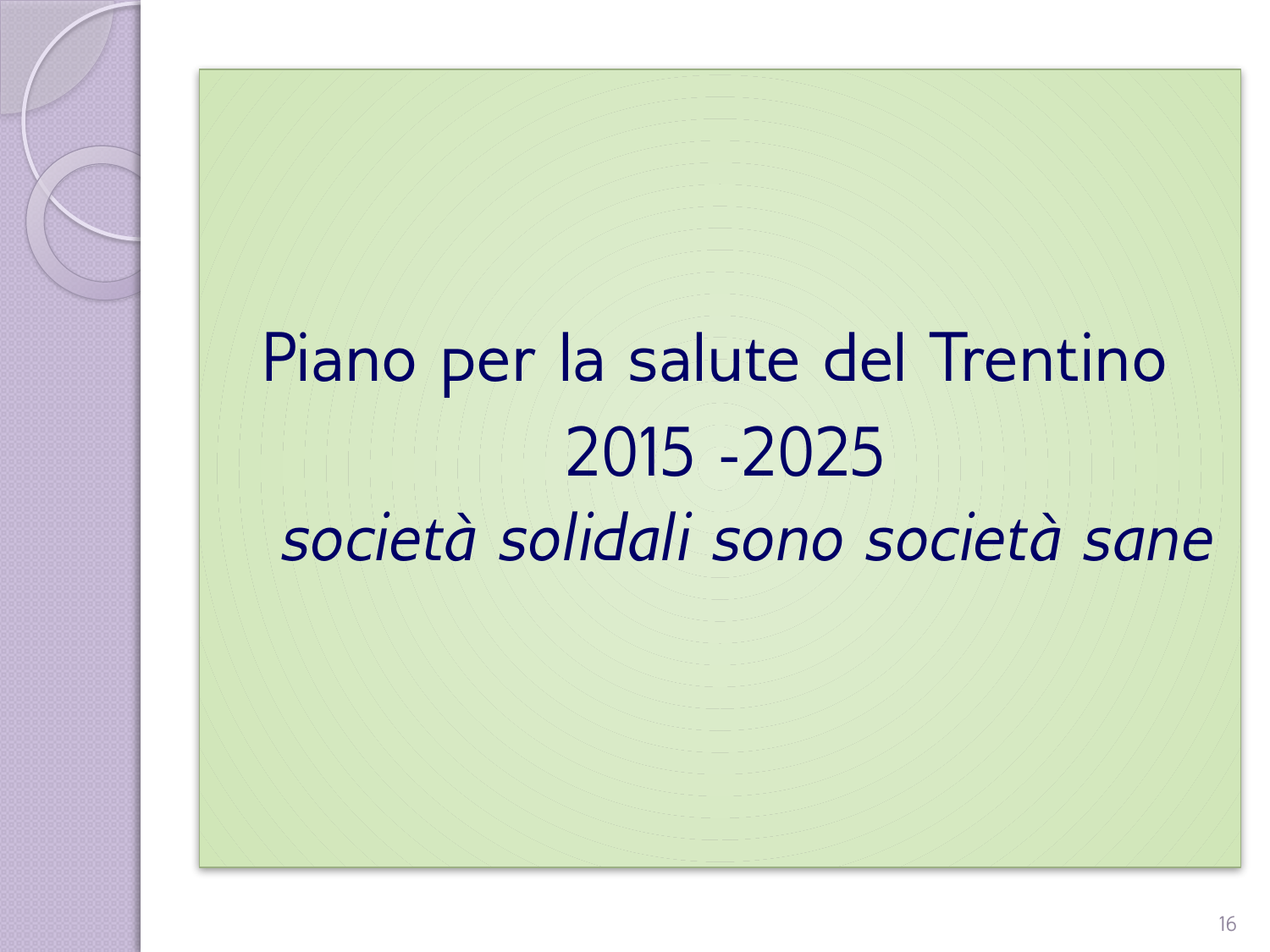

Piano per la salute del Trentino
2015 -2025
società solidali sono società sane
16